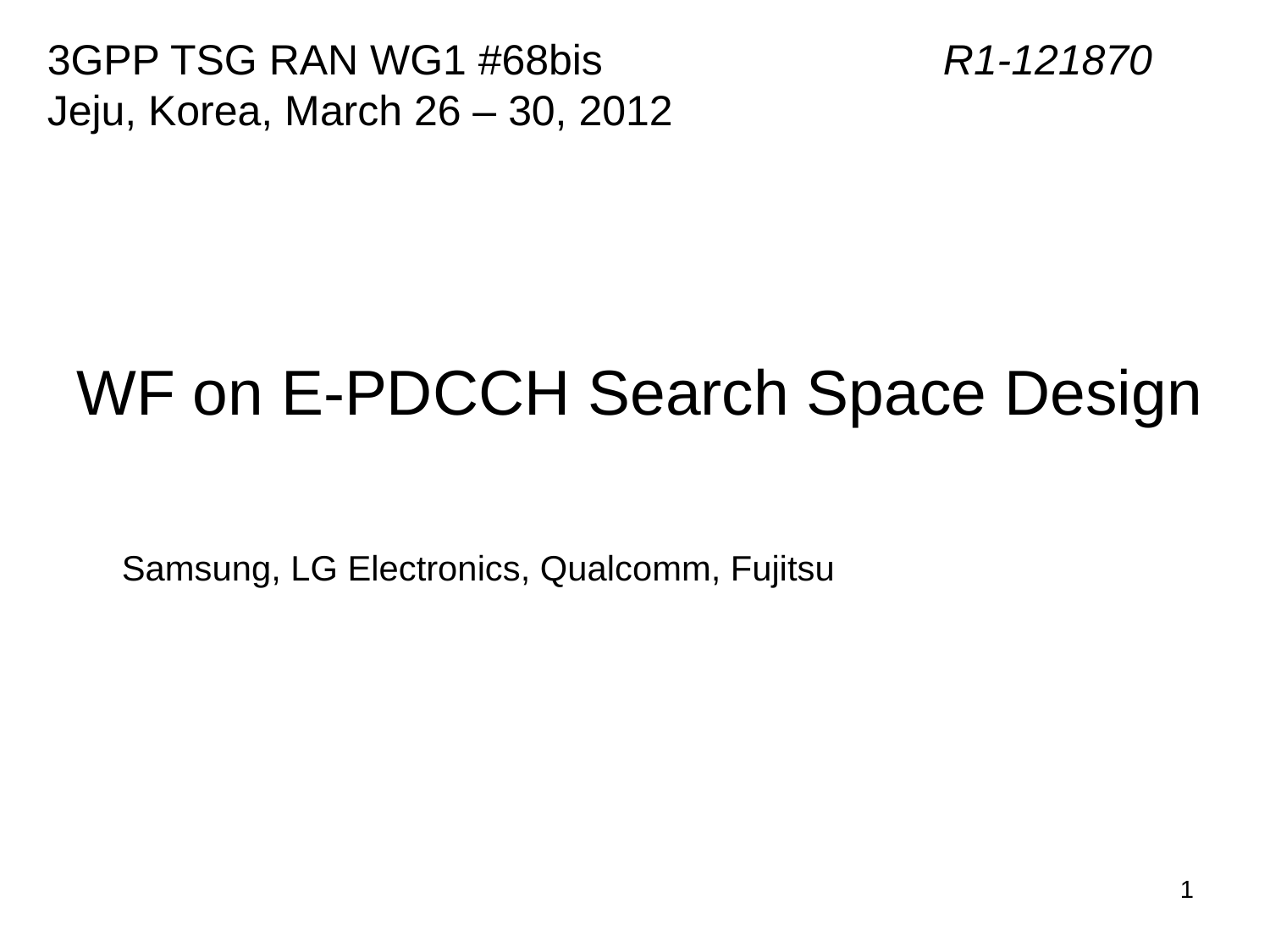

3GPP TSG RAN WG1 #68bis      	                      R1-121870
Jeju, Korea, March 26 – 30, 2012
# WF on E-PDCCH Search Space Design
Samsung, LG Electronics, Qualcomm, Fujitsu
1